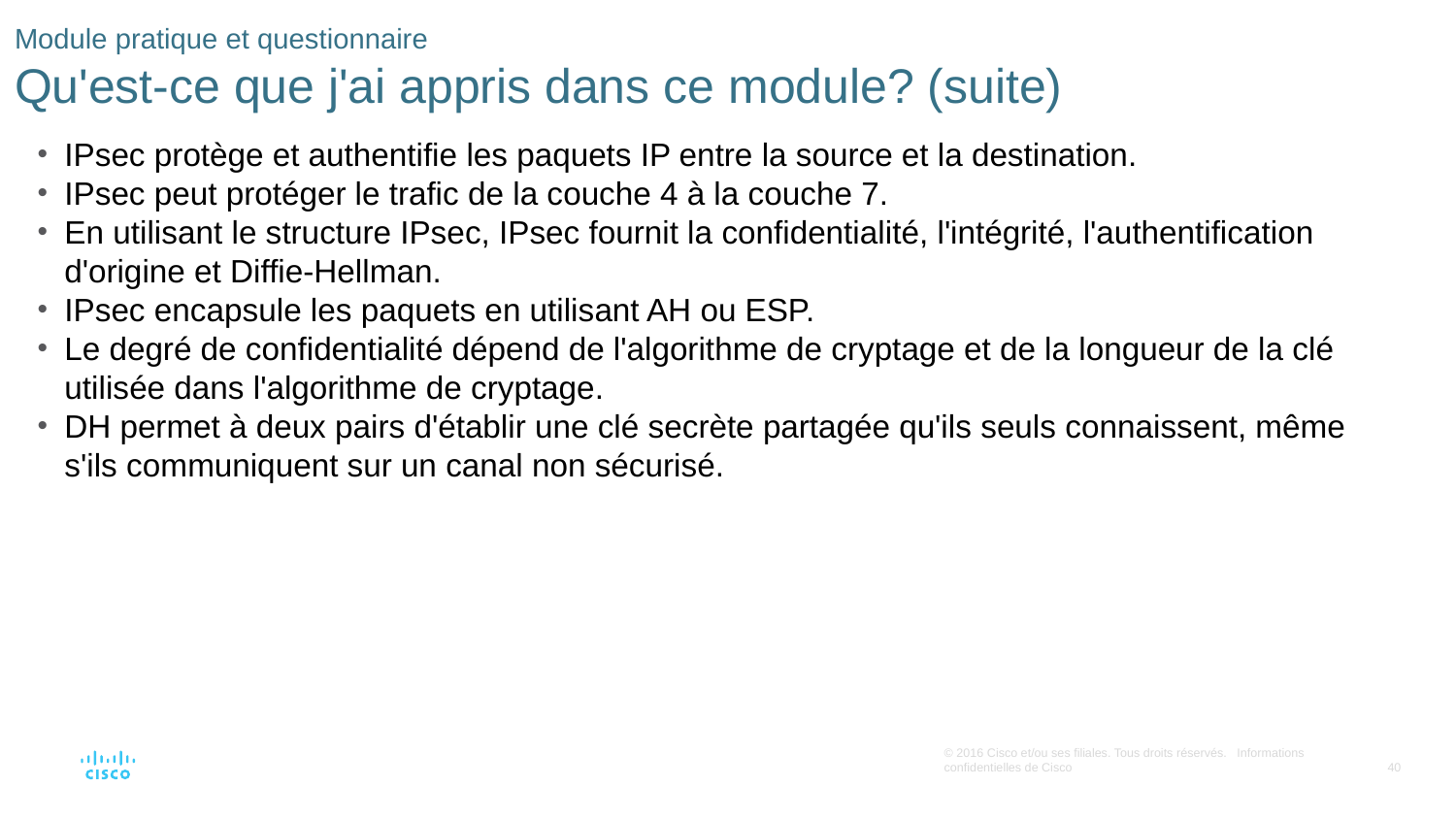

# Module pratique et questionnaire Qu'est-ce que j'ai appris dans ce module? (suite)
IPsec protège et authentifie les paquets IP entre la source et la destination.
IPsec peut protéger le trafic de la couche 4 à la couche 7.
En utilisant le structure IPsec, IPsec fournit la confidentialité, l'intégrité, l'authentification d'origine et Diffie-Hellman.
IPsec encapsule les paquets en utilisant AH ou ESP.
Le degré de confidentialité dépend de l'algorithme de cryptage et de la longueur de la clé utilisée dans l'algorithme de cryptage.
DH permet à deux pairs d'établir une clé secrète partagée qu'ils seuls connaissent, même s'ils communiquent sur un canal non sécurisé.